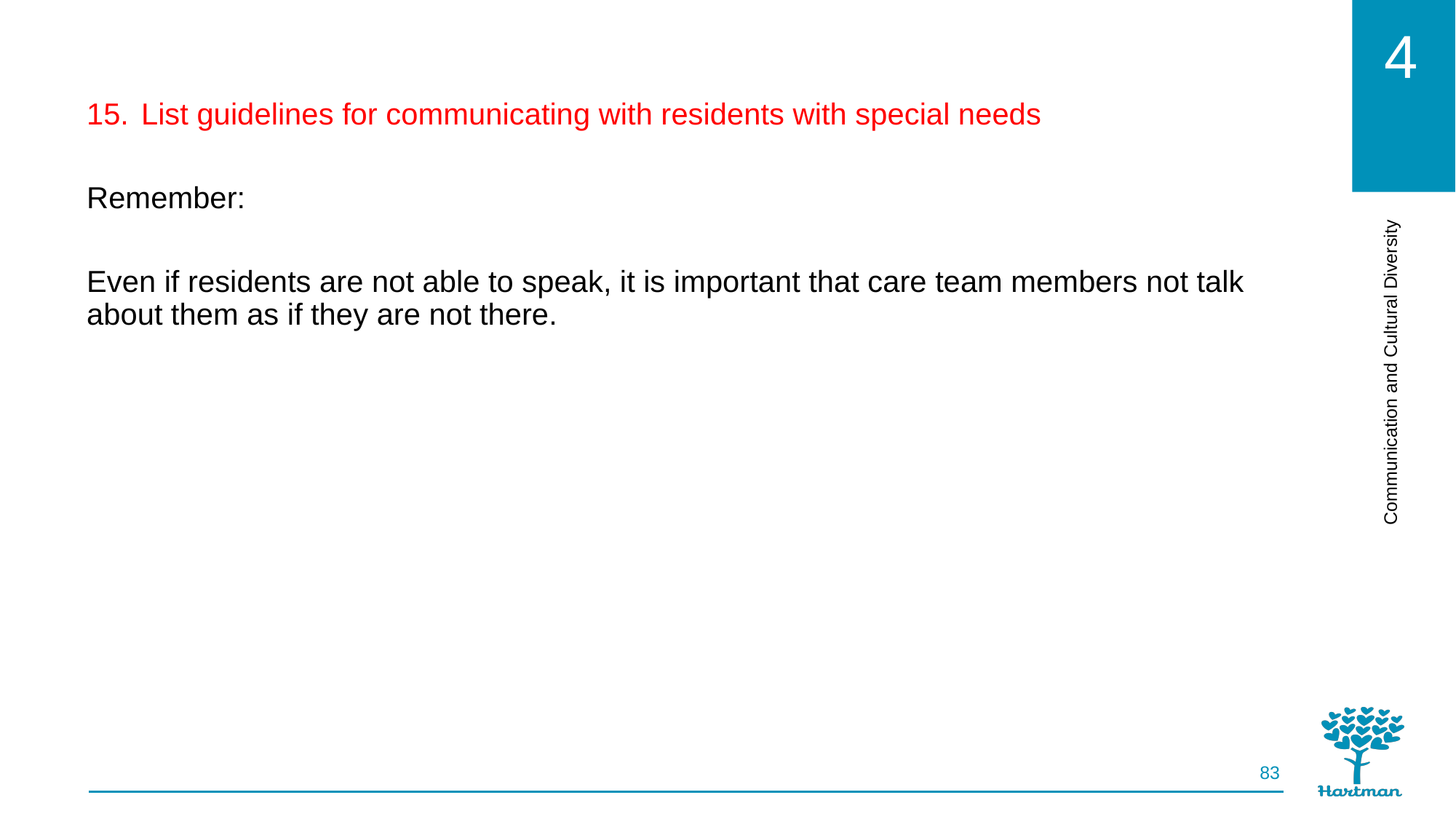

List guidelines for communicating with residents with special needs

Remember:

Even if residents are not able to speak, it is important that care team members not talk about them as if they are not there.

83